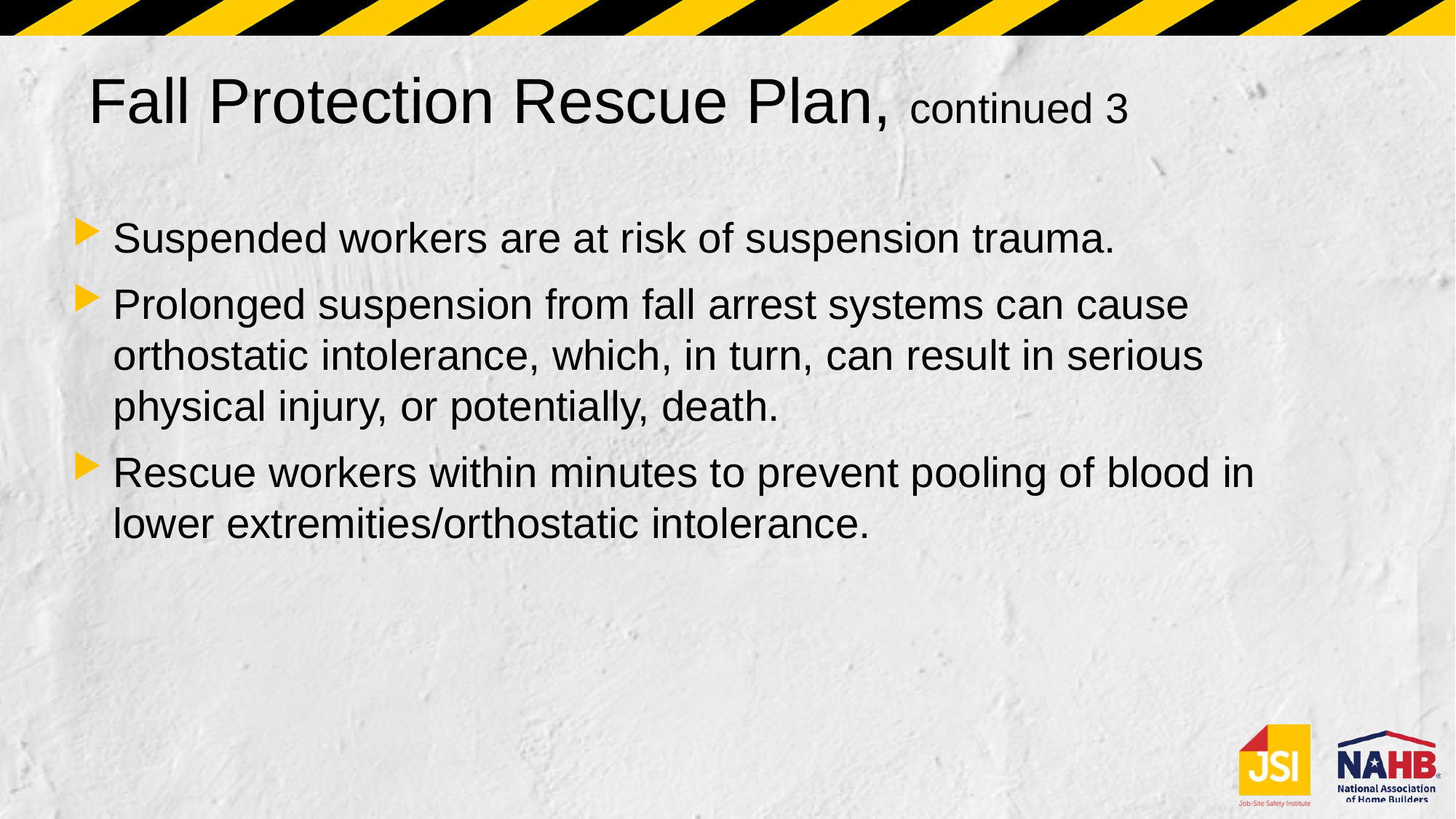

# Fall Protection Rescue Plan, continued 3
Suspended workers are at risk of suspension trauma.
Prolonged suspension from fall arrest systems can cause orthostatic intolerance, which, in turn, can result in serious physical injury, or potentially, death.
Rescue workers within minutes to prevent pooling of blood in lower extremities/orthostatic intolerance.